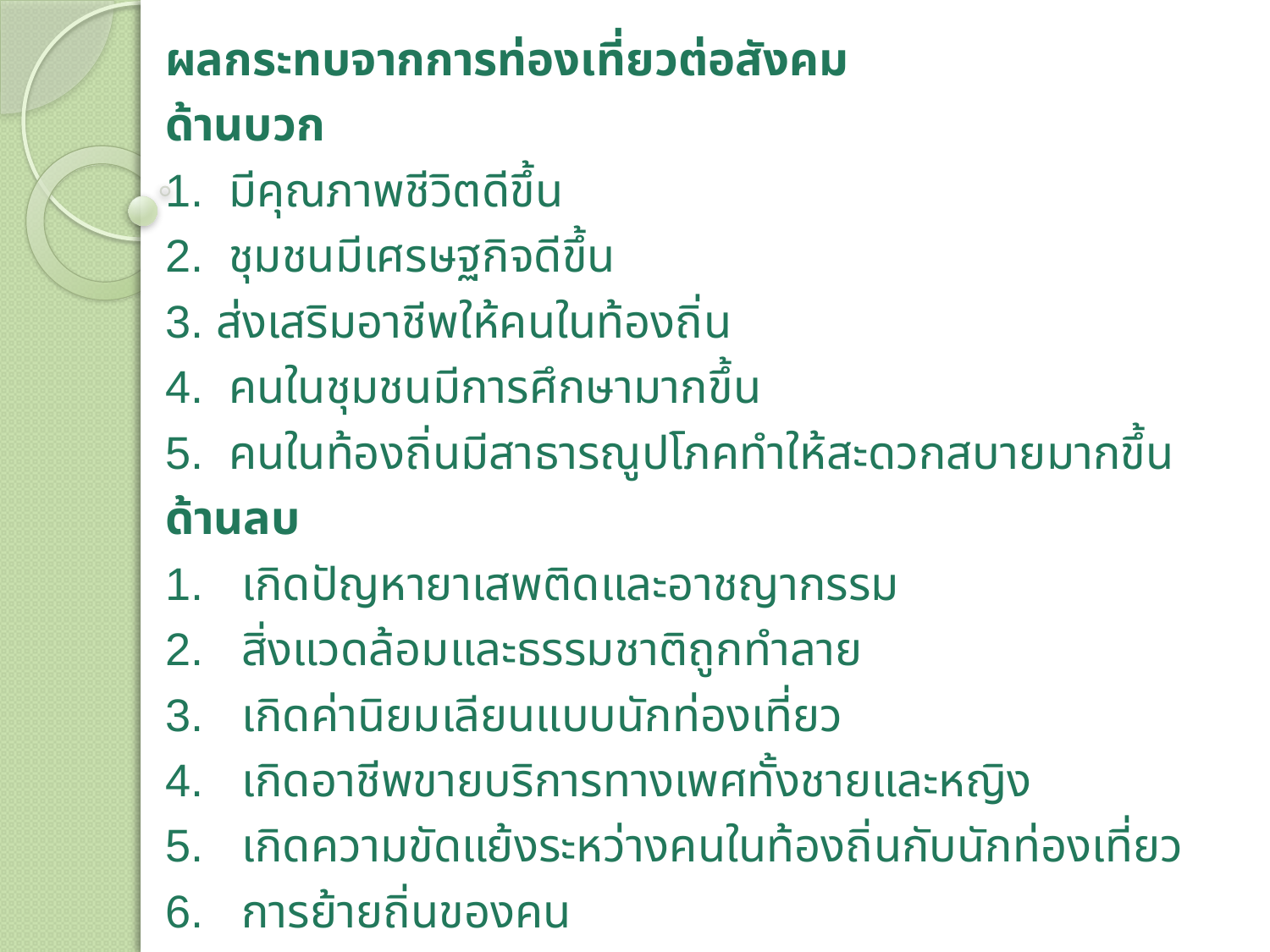

ผลกระทบจากการท่องเที่ยวต่อสังคม
ด้านบวก
1.  มีคุณภาพชีวิตดีขึ้น
2.  ชุมชนมีเศรษฐกิจดีขึ้น
3. ส่งเสริมอาชีพให้คนในท้องถิ่น
4.  คนในชุมชนมีการศึกษามากขึ้น
5.  คนในท้องถิ่นมีสาธารณูปโภคทำให้สะดวกสบายมากขึ้น
ด้านลบ
1.   เกิดปัญหายาเสพติดและอาชญากรรม
2.   สิ่งแวดล้อมและธรรมชาติถูกทำลาย
3.   เกิดค่านิยมเลียนแบบนักท่องเที่ยว
4.   เกิดอาชีพขายบริการทางเพศทั้งชายและหญิง
5.   เกิดความขัดแย้งระหว่างคนในท้องถิ่นกับนักท่องเที่ยว
6.   การย้ายถิ่นของคน